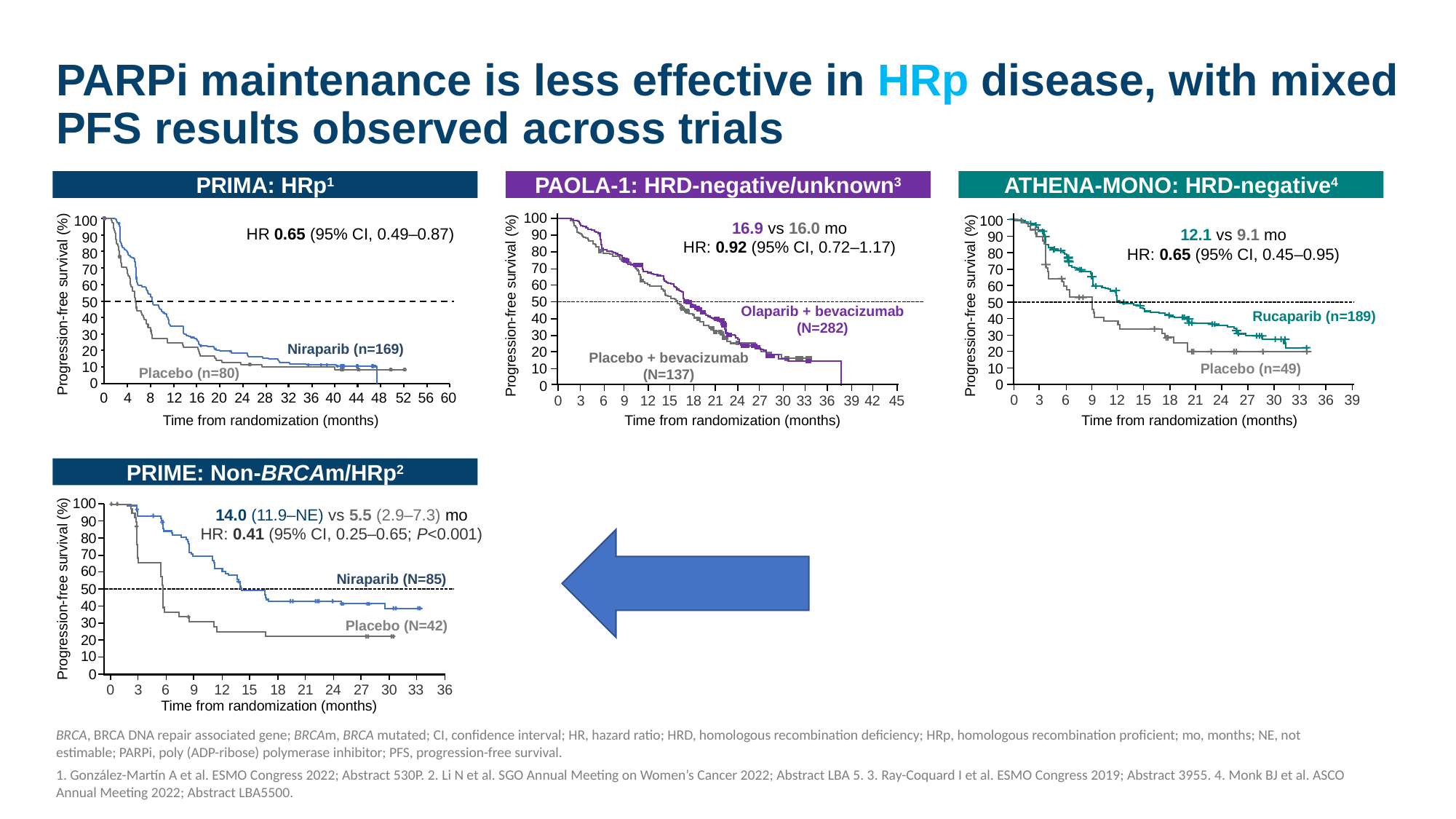

# PARPi maintenance is less effective in HRp disease, with mixed PFS results observed across trials
PRIMA: HRp1
PAOLA-1: HRD-negative/unknown3
ATHENA-MONO: HRD-negative4
100
90
80
70
60
50
40
30
20
10
0
16.9 vs 16.0 mo
HR: 0.92 (95% CI, 0.72–1.17)

Olaparib + bevacizumab (N=282)
Placebo + bevacizumab (N=137)
0
3
6
9
12
15
18
21
24
27
30
33
36
39
42
45
100
90
80
70
60
50
40
30
20
10
0
100
90
80
70
60
50
40
30
20
10
0

4
8
12
16
20
24
28
32
36
40
44
48
52
56
60
0
HR 0.65 (95% CI, 0.49–0.87)
Niraparib (n=169)
Placebo (n=80)

12.1 vs 9.1 mo
HR: 0.65 (95% CI, 0.45–0.95)
Progression-free survival (%)
Progression-free survival (%)
Progression-free survival (%)
Rucaparib (n=189)
Placebo (n=49)
0
3
6
9
12
15
18
21
24
27
30
33
36
39
Time from randomization (months)
Time from randomization (months)
Time from randomization (months)
PRIME: Non-BRCAm/HRp2
100
90
80
70
60
50
40
30
20
10
0
0
3
6
9
12
15
18
21
24
27
30
33
36

14.0 (11.9–NE) vs 5.5 (2.9–7.3) mo
HR: 0.41 (95% CI, 0.25–0.65; P<0.001)
Niraparib (N=85)

Placebo (N=42)

Progression-free survival (%)
Time from randomization (months)

BRCA, BRCA DNA repair associated gene; BRCAm, BRCA mutated; CI, confidence interval; HR, hazard ratio; HRD, homologous recombination deficiency; HRp, homologous recombination proficient; mo, months; NE, not estimable; PARPi, poly (ADP-ribose) polymerase inhibitor; PFS, progression-free survival.
1. González-Martín A et al. ESMO Congress 2022; Abstract 530P. 2. Li N et al. SGO Annual Meeting on Women’s Cancer 2022; Abstract LBA 5. 3. Ray-Coquard I et al. ESMO Congress 2019; Abstract 3955. 4. Monk BJ et al. ASCO Annual Meeting 2022; Abstract LBA5500.